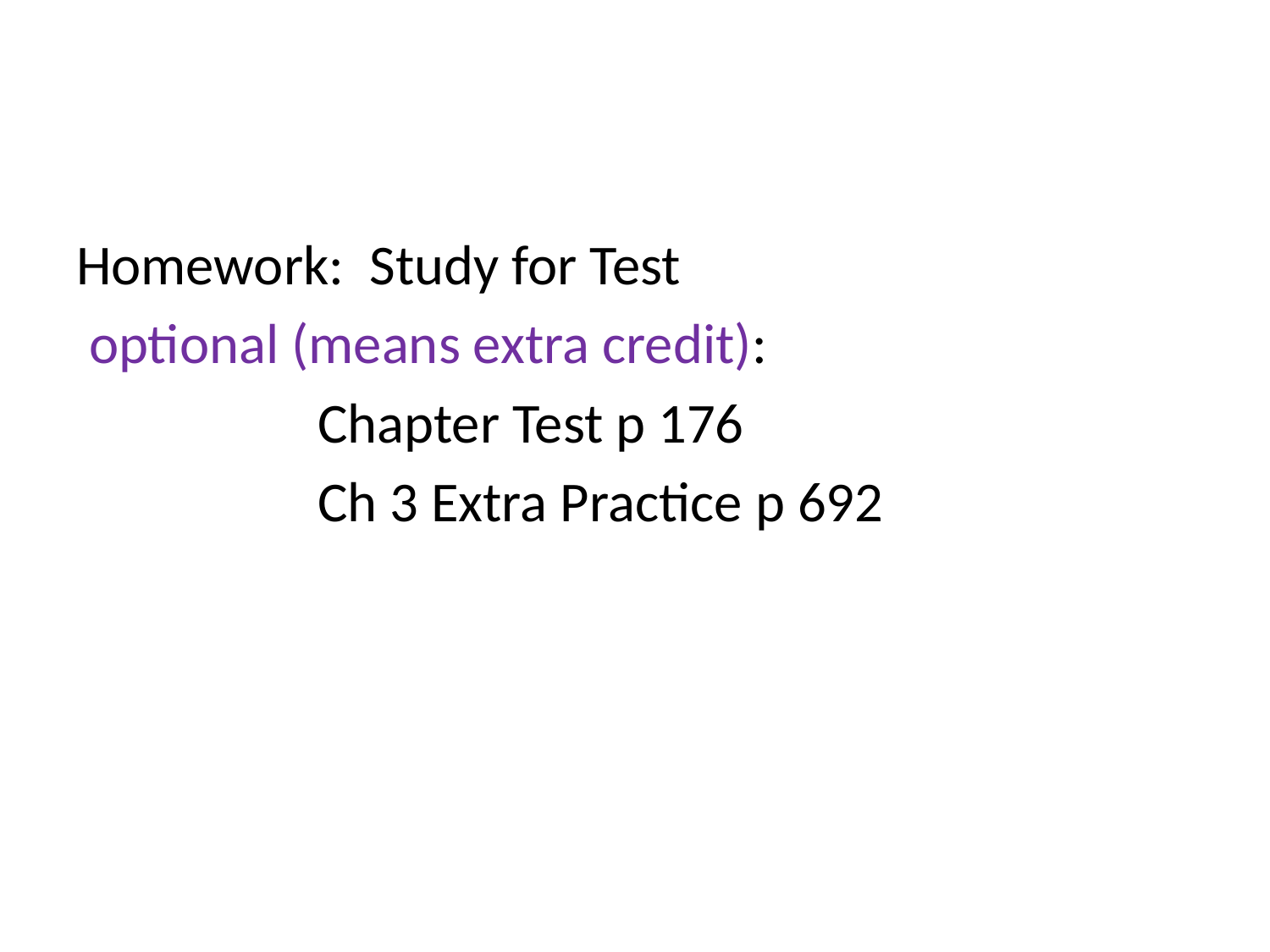

#
Homework:  Study for Test
 optional (means extra credit):
                   Chapter Test p 176
                   Ch 3 Extra Practice p 692